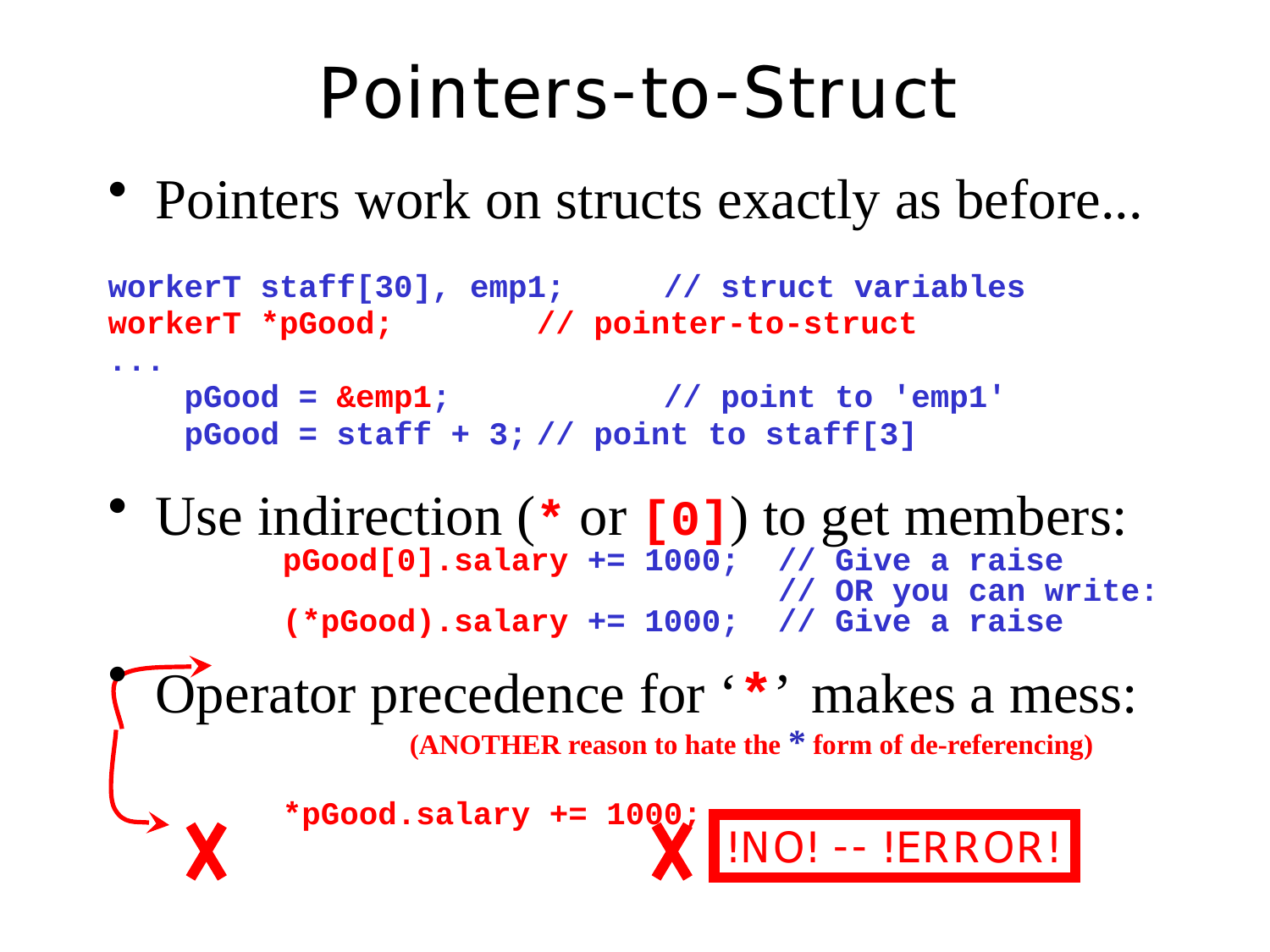

# Pointers-to-Struct
Pointers work on structs exactly as before...

workerT staff[30], emp1;	// struct variables
workerT *pGood;	     	// pointer-to-struct
...
    pGood = &emp1;		// point to 'emp1'
    pGood = staff + 3;	// point to staff[3]
Use indirection (* or [0]) to get members:
	pGood[0].salary += 1000;  // Give a raise
				      // OR you can write:
	(*pGood).salary += 1000;  // Give a raise
Operator precedence for ‘*’ makes a mess: 			(ANOTHER reason to hate the * form of de-referencing)

		*pGood.salary += 1000;

!NO! -- !ERROR!